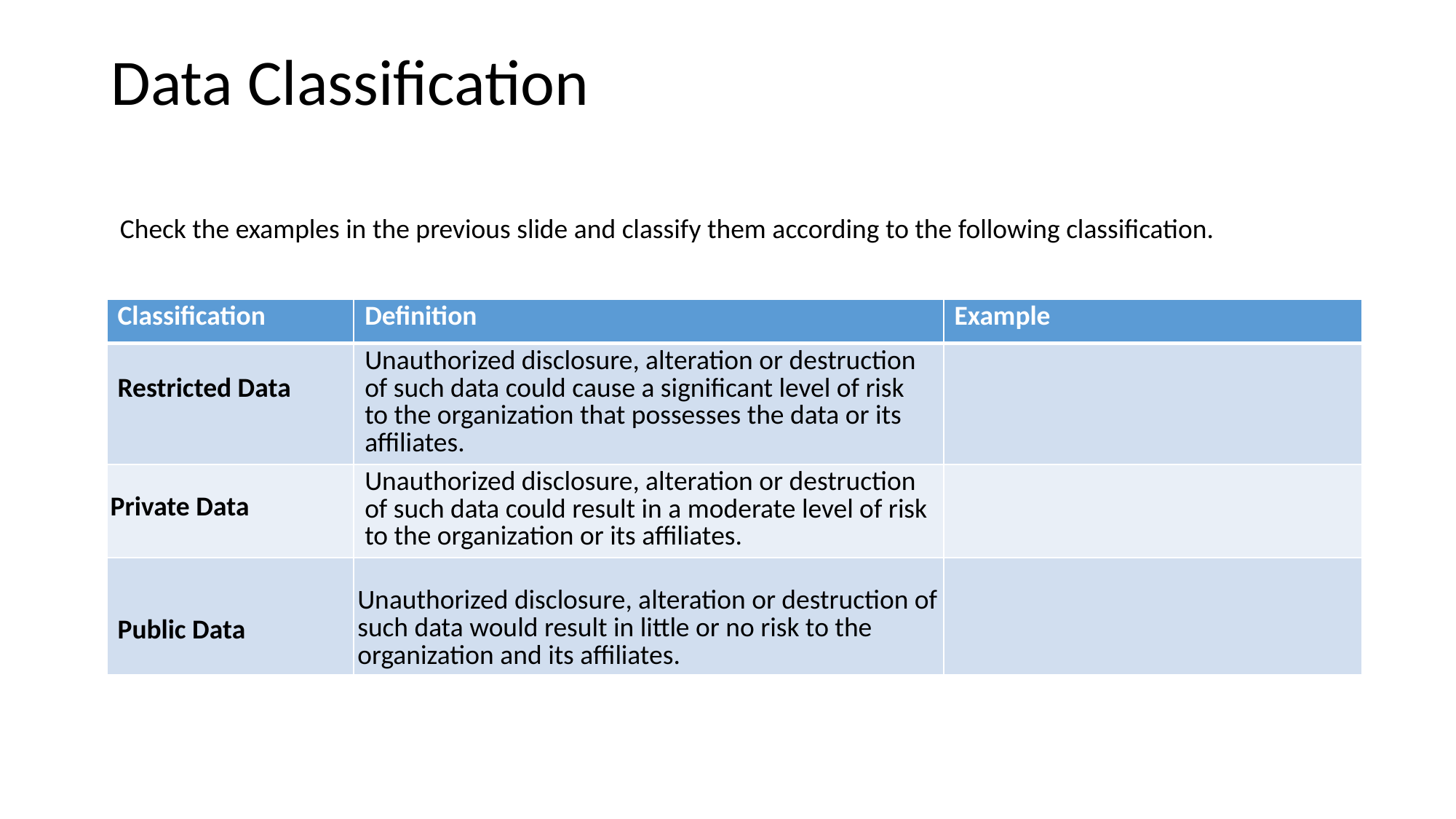

# Data Classification
Check the examples in the previous slide and classify them according to the following classification.
| Classification | Definition | Example |
| --- | --- | --- |
| Restricted Data | Unauthorized disclosure, alteration or destruction of such data could cause a significant level of risk to the organization that possesses the data or its affiliates. |  |
| Private Data | Unauthorized disclosure, alteration or destruction of such data could result in a moderate level of risk to the organization or its affiliates. |  |
| Public Data | Unauthorized disclosure, alteration or destruction of such data would result in little or no risk to the organization and its affiliates. |  |